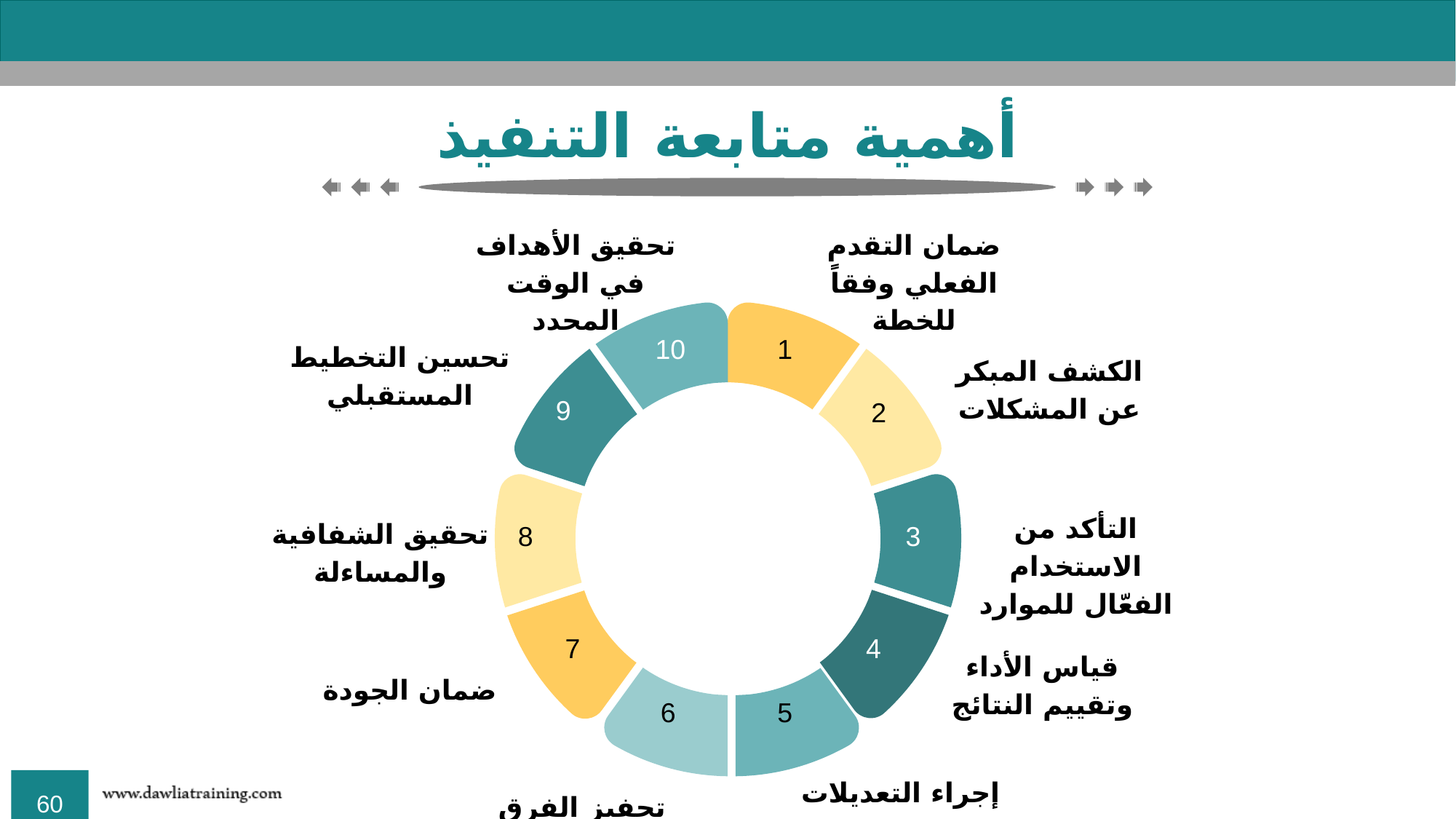

أهمية متابعة التنفيذ

تحقيق الأهداف في الوقت المحدد

10
ضمان التقدم الفعلي وفقاً للخطة

1
تحسين التخطيط المستقبلي

9
الكشف المبكر عن المشكلات

2

تحقيق الشفافية والمساءلة
8

التأكد من الاستخدام الفعّال للموارد
3

4
قياس الأداء وتقييم النتائج

7
ضمان الجودة

6
تحفيز الفرق والأفراد

5
إجراء التعديلات اللازمة